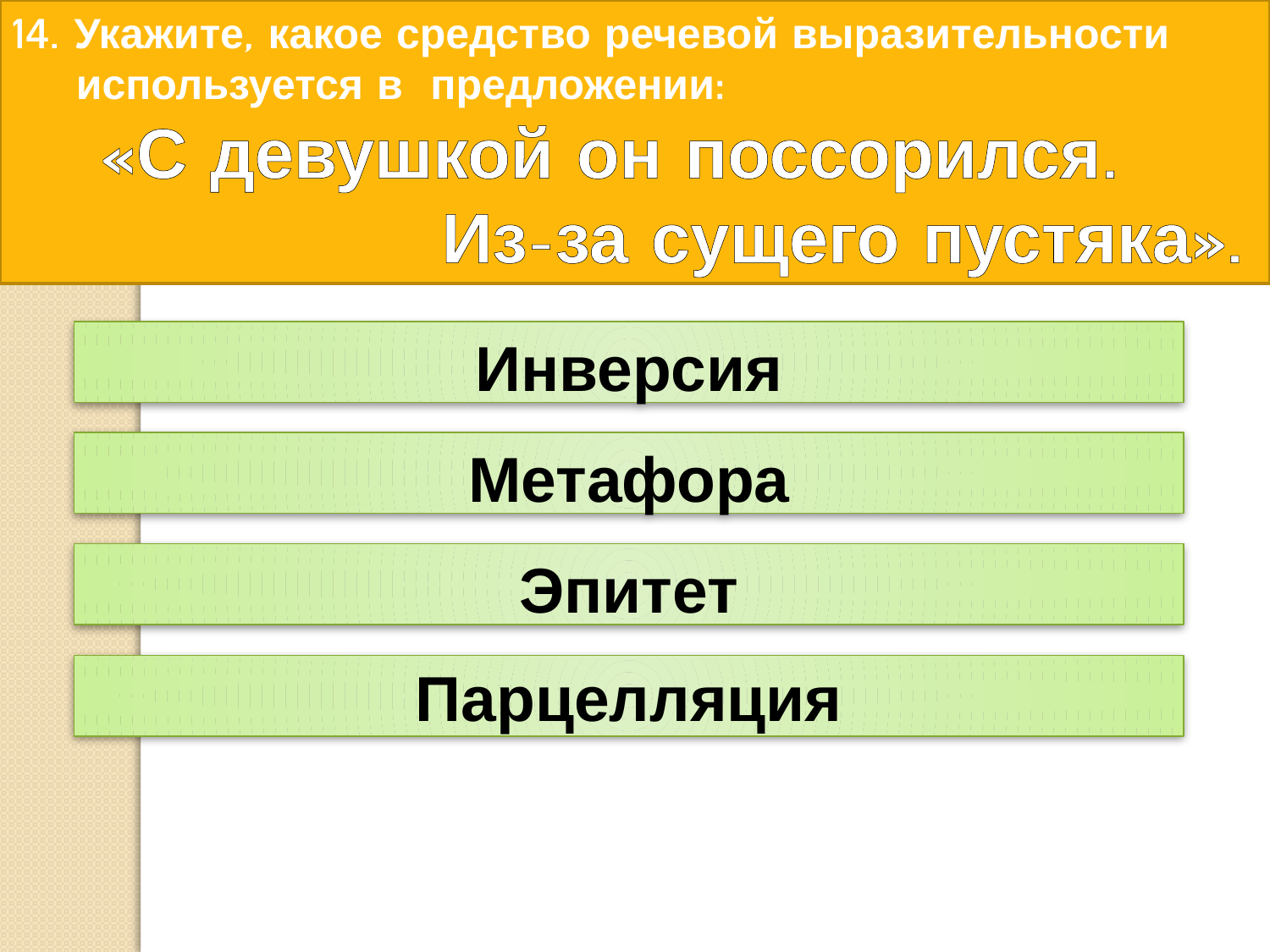

14. Укажите, какое средство речевой выразительности используется в  предложении:
       «С девушкой он поссорился.                       Из-за сущего пустяка».
Инверсия
Метафора
Эпитет
Парцелляция